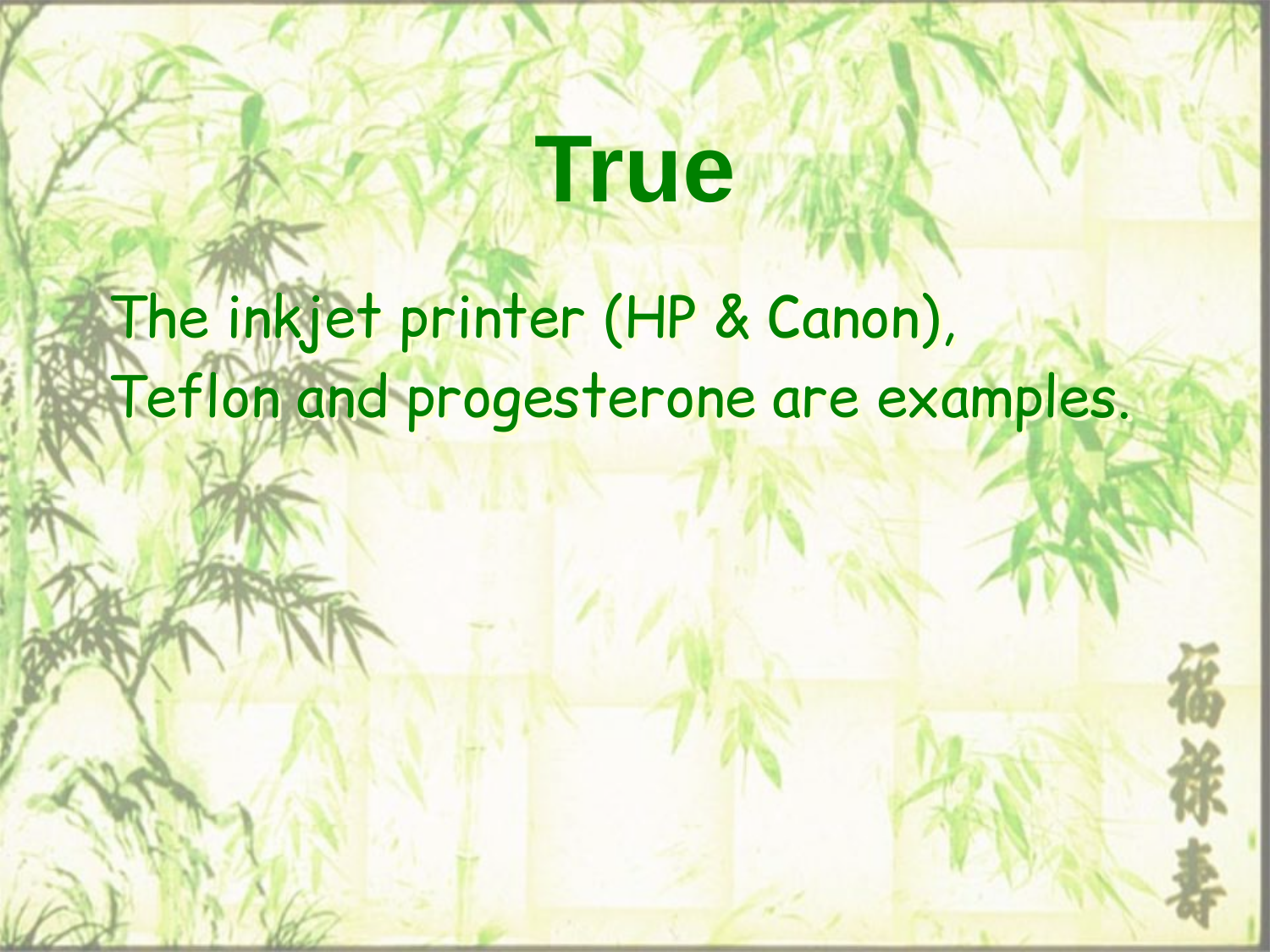

# True
The inkjet printer (HP & Canon),
Teflon and progesterone are examples.